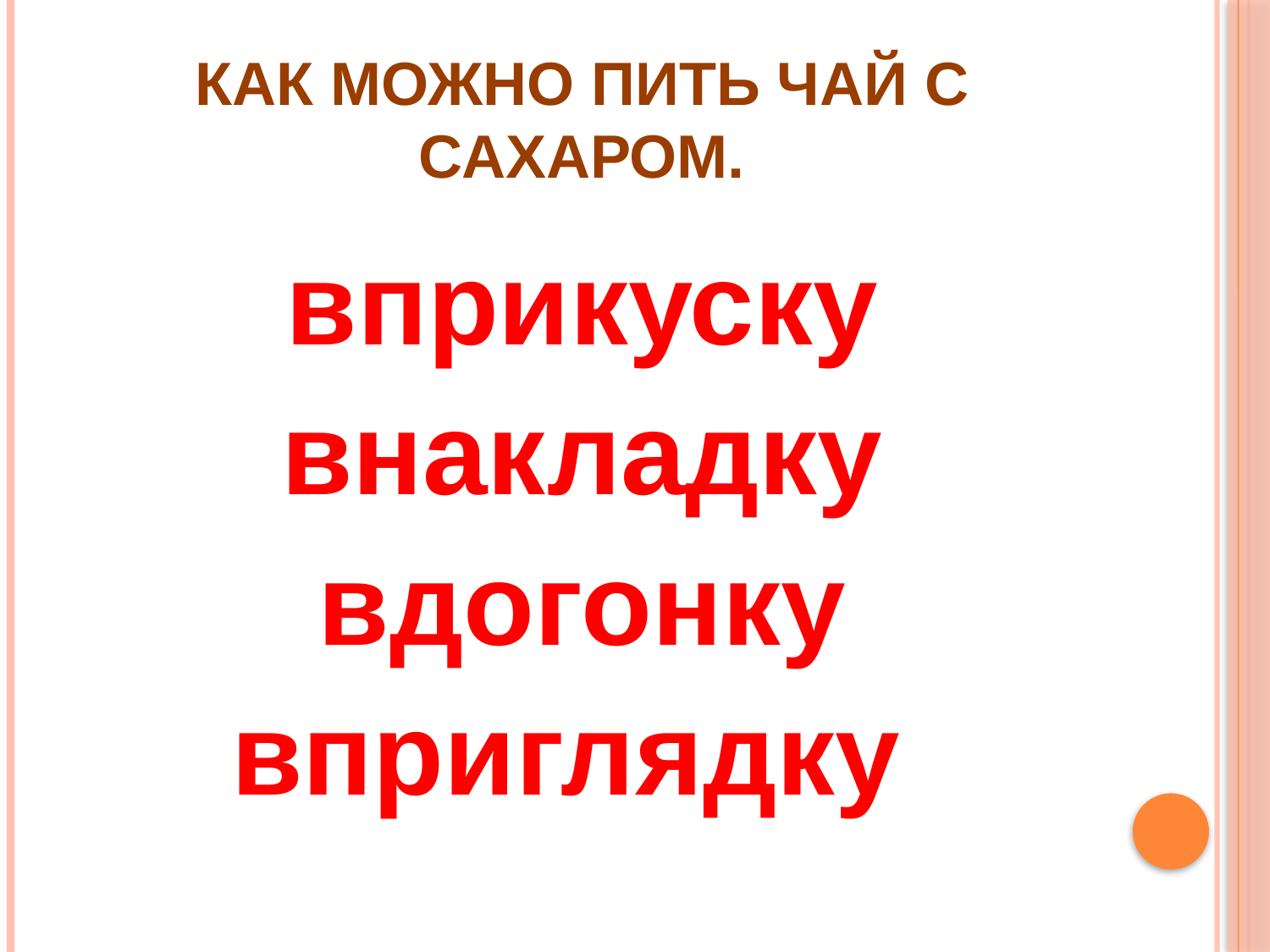

# Как можно пить чай с сахаром.
вприкуску
внакладку
вдогонку
вприглядку